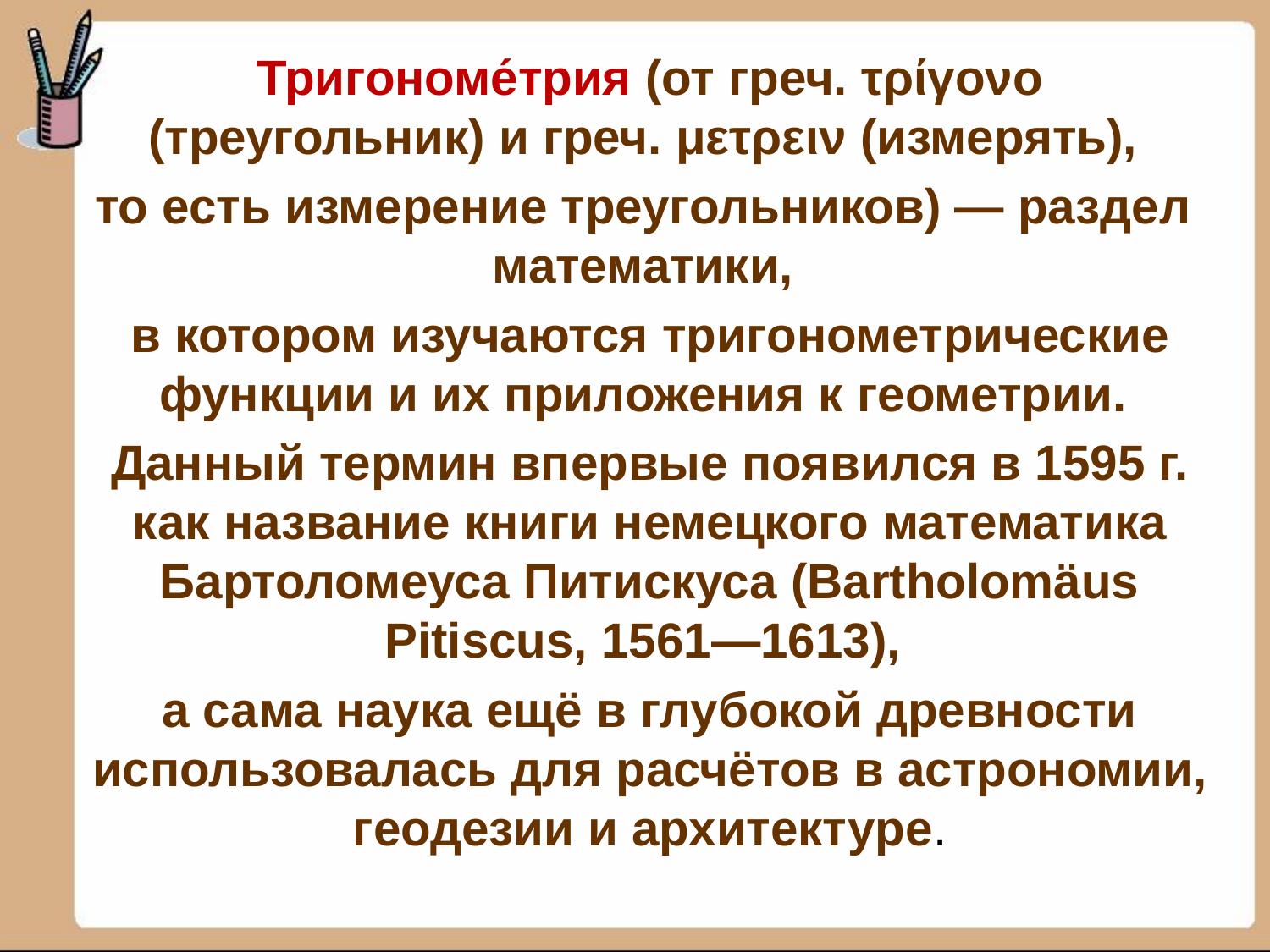

Тригономе́трия (от греч. τρίγονο (треугольник) и греч. μετρειν (измерять),
то есть измерение треугольников) — раздел  математики,
в котором изучаются тригонометрические функции и их приложения к геометрии.
Данный термин впервые появился в 1595 г. как название книги немецкого математика Бартоломеуса Питискуса (Bartholomäus Pitiscus, 1561—1613),
а сама наука ещё в глубокой древности использовалась для расчётов в астрономии, геодезии и архитектуре.